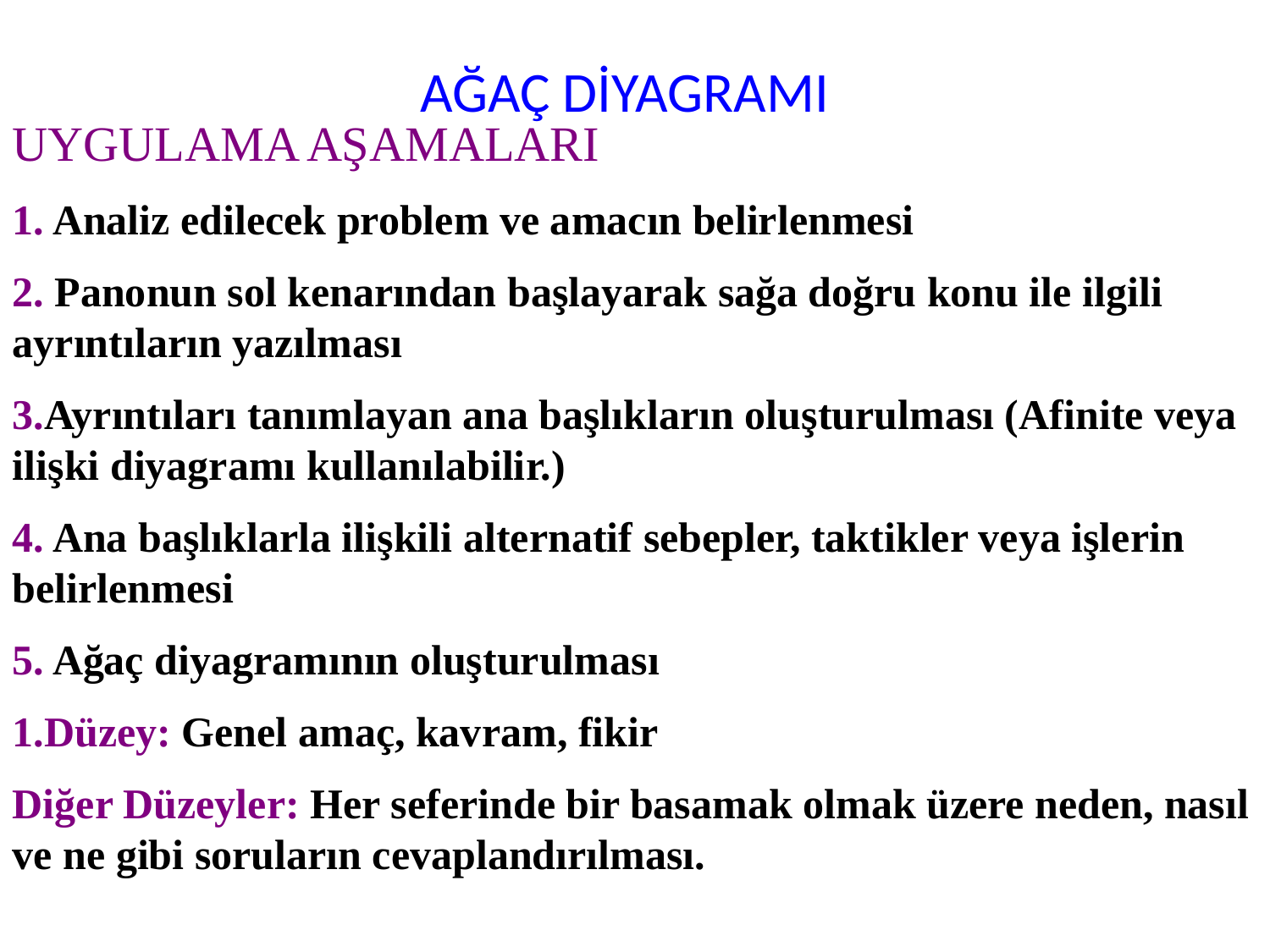

# AĞAÇ DİYAGRAMI
UYGULAMA AŞAMALARI
1. Analiz edilecek problem ve amacın belirlenmesi
2. Panonun sol kenarından başlayarak sağa doğru konu ile ilgili ayrıntıların yazılması
3.Ayrıntıları tanımlayan ana başlıkların oluşturulması (Afinite veya ilişki diyagramı kullanılabilir.)
4. Ana başlıklarla ilişkili alternatif sebepler, taktikler veya işlerin belirlenmesi
5. Ağaç diyagramının oluşturulması
1.Düzey: Genel amaç, kavram, fikir
Diğer Düzeyler: Her seferinde bir basamak olmak üzere neden, nasıl ve ne gibi soruların cevaplandırılması.